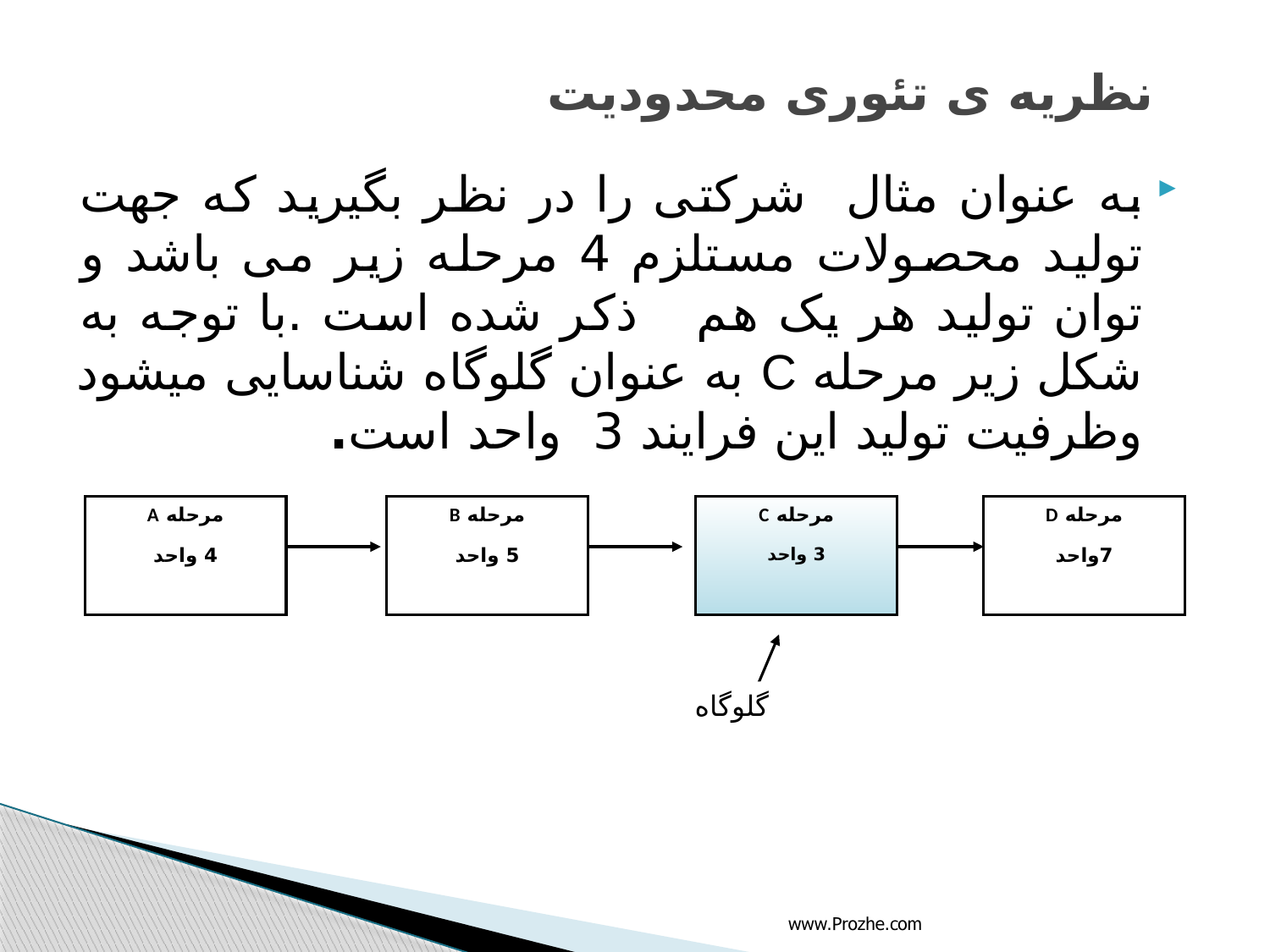

# نظریه ی تئوری محدودیت
به عنوان مثال  شرکتی را در نظر بگیرید که جهت تولید محصولات مستلزم 4 مرحله زیر می باشد و توان تولید هر یک هم   ذکر شده است .با توجه به شکل زیر مرحله C به عنوان گلوگاه شناسایی میشود وظرفیت تولید این فرایند 3  واحد است.

مرحله A
4 واحد
مرحله B
5 واحد
مرحله C
3 واحد
مرحله D
7واحد
گلوگاه
www.Prozhe.com